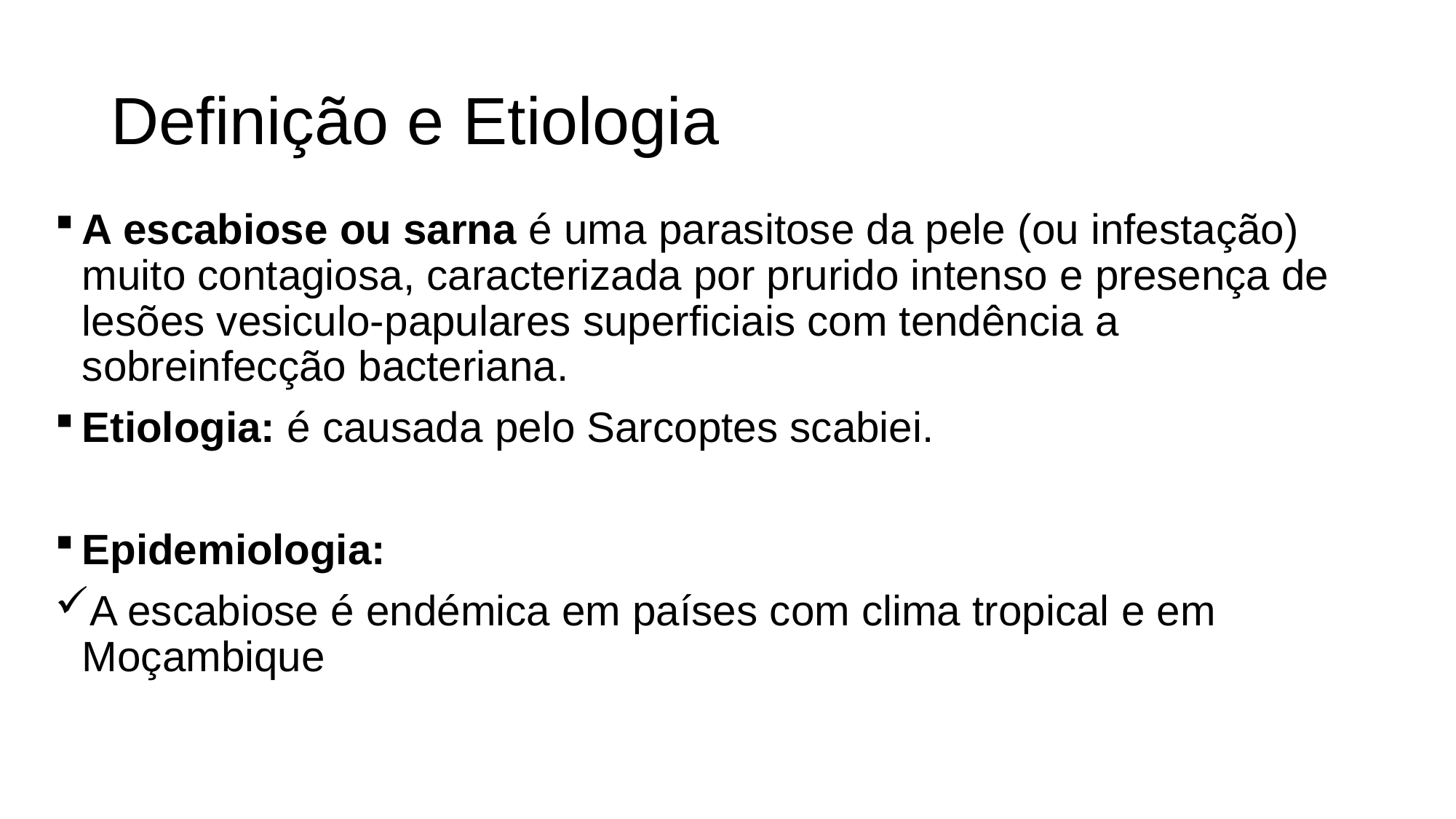

# Definição e Etiologia
A escabiose ou sarna é uma parasitose da pele (ou infestação) muito contagiosa, caracterizada por prurido intenso e presença de lesões vesiculo-papulares superficiais com tendência a sobreinfecção bacteriana.
Etiologia: é causada pelo Sarcoptes scabiei.

Epidemiologia:
A escabiose é endémica em países com clima tropical e em Moçambique